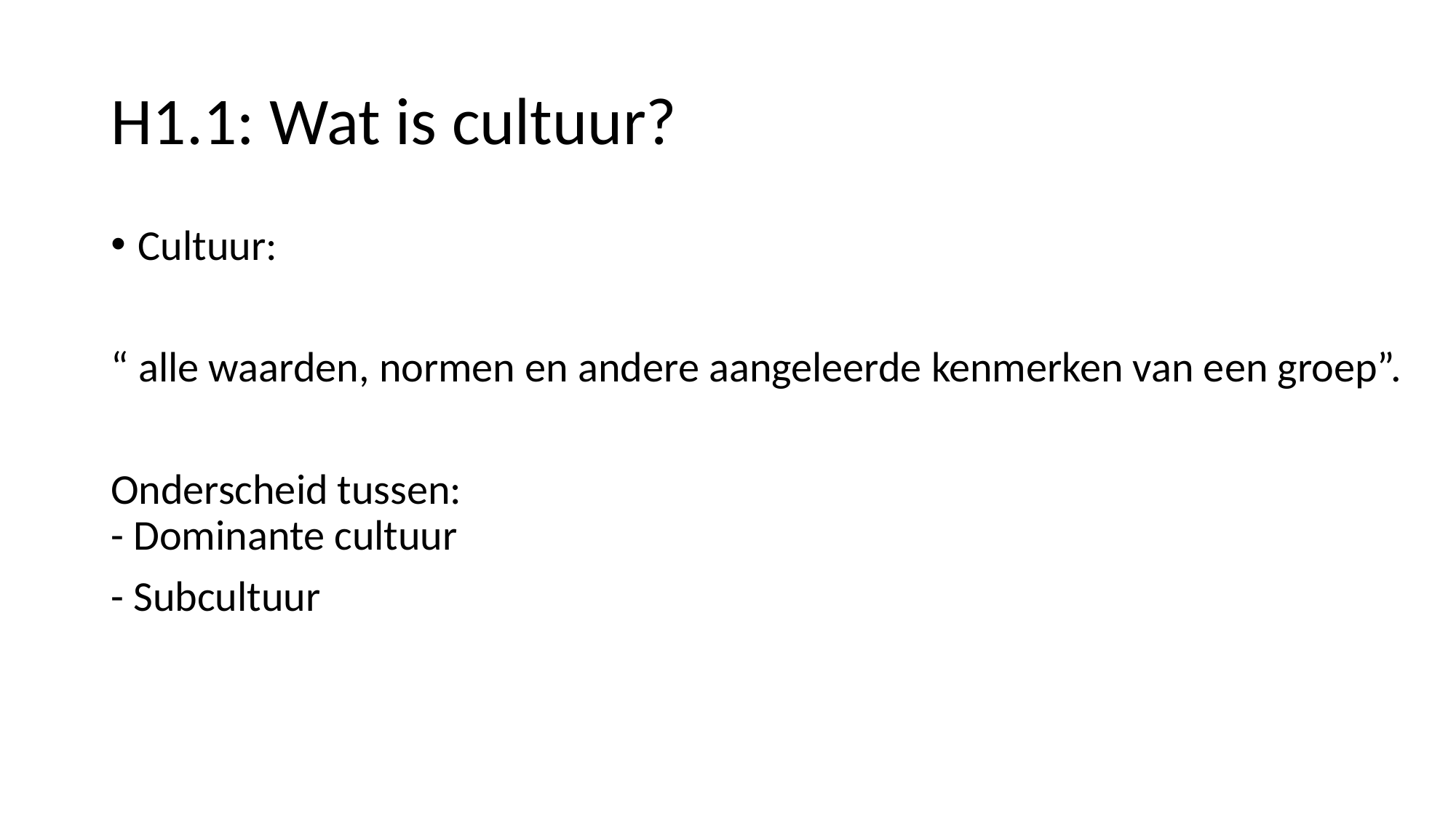

# H1.1: Wat is cultuur?
Cultuur:

“ alle waarden, normen en andere aangeleerde kenmerken van een groep”.

Onderscheid tussen:
- Dominante cultuur
- Subcultuur